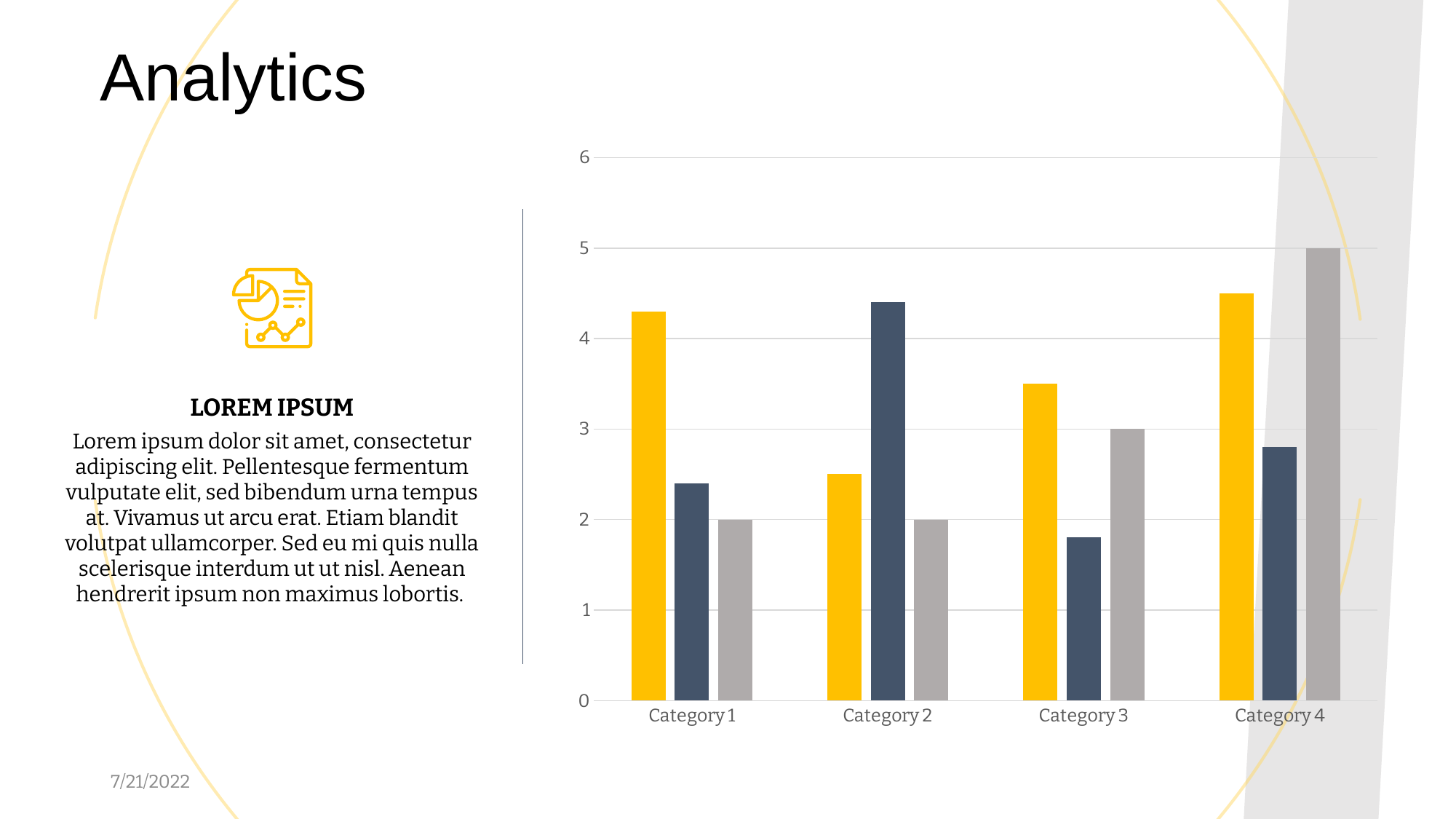

Analytics

### Chart

| Category | Series 1 | Series 2 | Series 3 |
|---|---|---|---|
| Category 1 | 4.3 | 2.4 | 2.0 |
| Category 2 | 2.5 | 4.4 | 2.0 |
| Category 3 | 3.5 | 1.8 | 3.0 |
| Category 4 | 4.5 | 2.8 | 5.0 |

LOREM IPSUM
Lorem ipsum dolor sit amet, consectetur adipiscing elit. Pellentesque fermentum vulputate elit, sed bibendum urna tempus at. Vivamus ut arcu erat. Etiam blandit volutpat ullamcorper. Sed eu mi quis nulla scelerisque interdum ut ut nisl. Aenean hendrerit ipsum non maximus lobortis.
7/21/2022
5